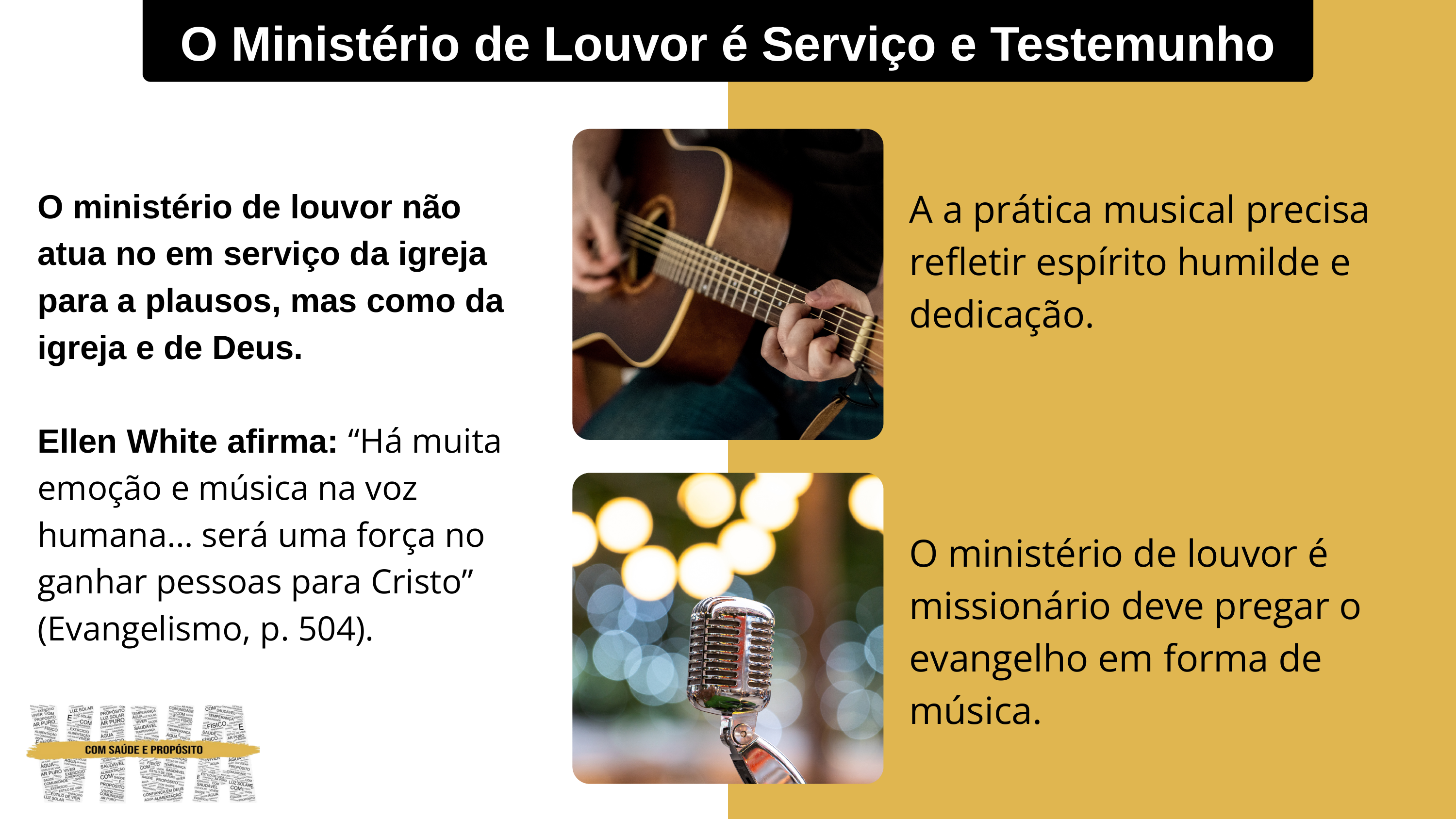

O Ministério de Louvor é Serviço e Testemunho

O ministério de louvor não atua no em serviço da igreja para a plausos, mas como da igreja e de Deus.

Ellen White afirma: “Há muita emoção e música na voz humana… será uma força no ganhar pessoas para Cristo” (Evangelismo, p. 504).
A a prática musical precisa refletir espírito humilde e dedicação.

O ministério de louvor é missionário deve pregar o evangelho em forma de música.